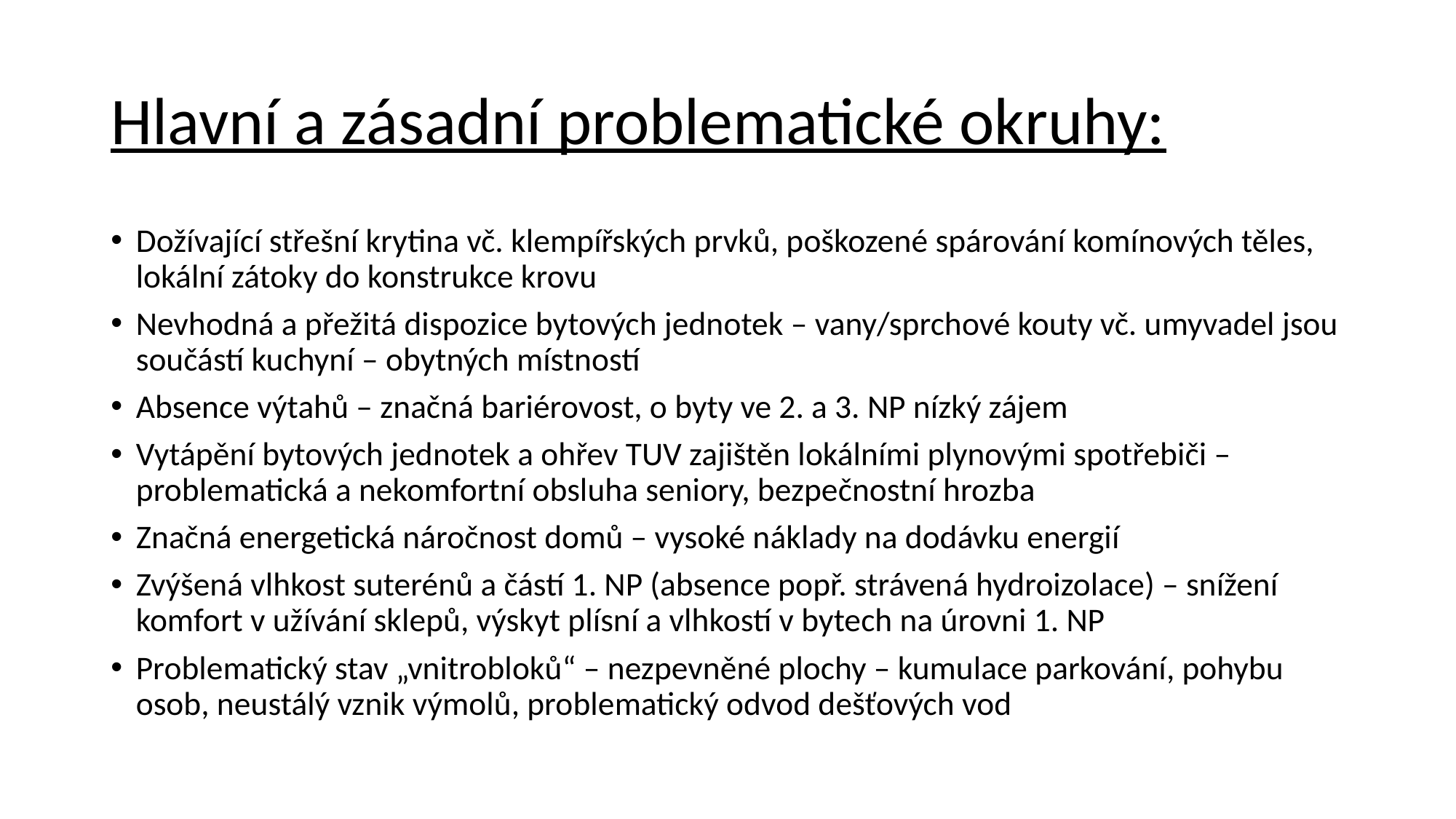

# Hlavní a zásadní problematické okruhy:
Dožívající střešní krytina vč. klempířských prvků, poškozené spárování komínových těles, lokální zátoky do konstrukce krovu
Nevhodná a přežitá dispozice bytových jednotek – vany/sprchové kouty vč. umyvadel jsou součástí kuchyní – obytných místností
Absence výtahů – značná bariérovost, o byty ve 2. a 3. NP nízký zájem
Vytápění bytových jednotek a ohřev TUV zajištěn lokálními plynovými spotřebiči – problematická a nekomfortní obsluha seniory, bezpečnostní hrozba
Značná energetická náročnost domů – vysoké náklady na dodávku energií
Zvýšená vlhkost suterénů a částí 1. NP (absence popř. strávená hydroizolace) – snížení komfort v užívání sklepů, výskyt plísní a vlhkostí v bytech na úrovni 1. NP
Problematický stav „vnitrobloků“ – nezpevněné plochy – kumulace parkování, pohybu osob, neustálý vznik výmolů, problematický odvod dešťových vod